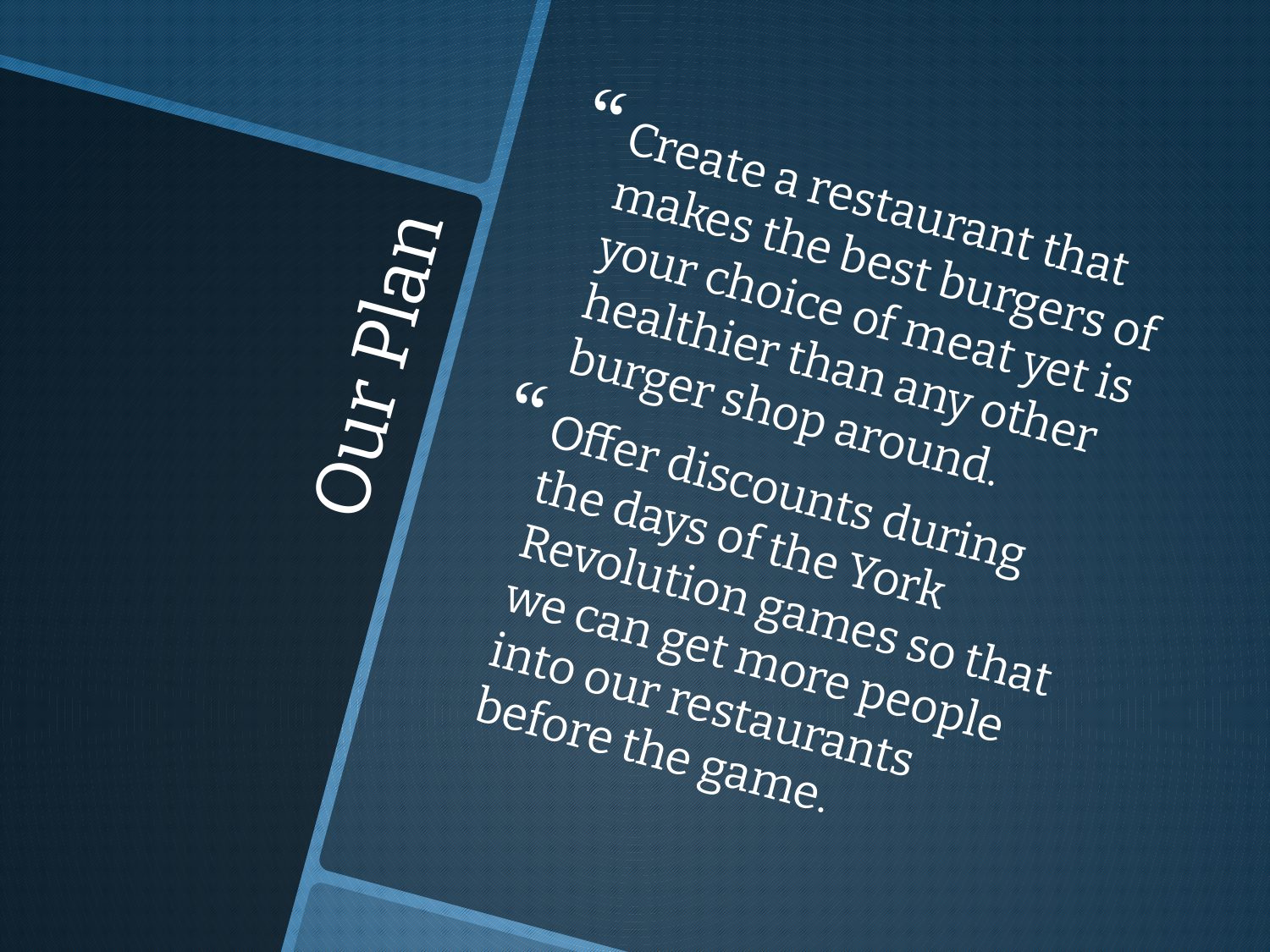

Create a restaurant that makes the best burgers of your choice of meat yet is healthier than any other burger shop around.
Offer discounts during the days of the York Revolution games so that we can get more people into our restaurants before the game.
# Our Plan